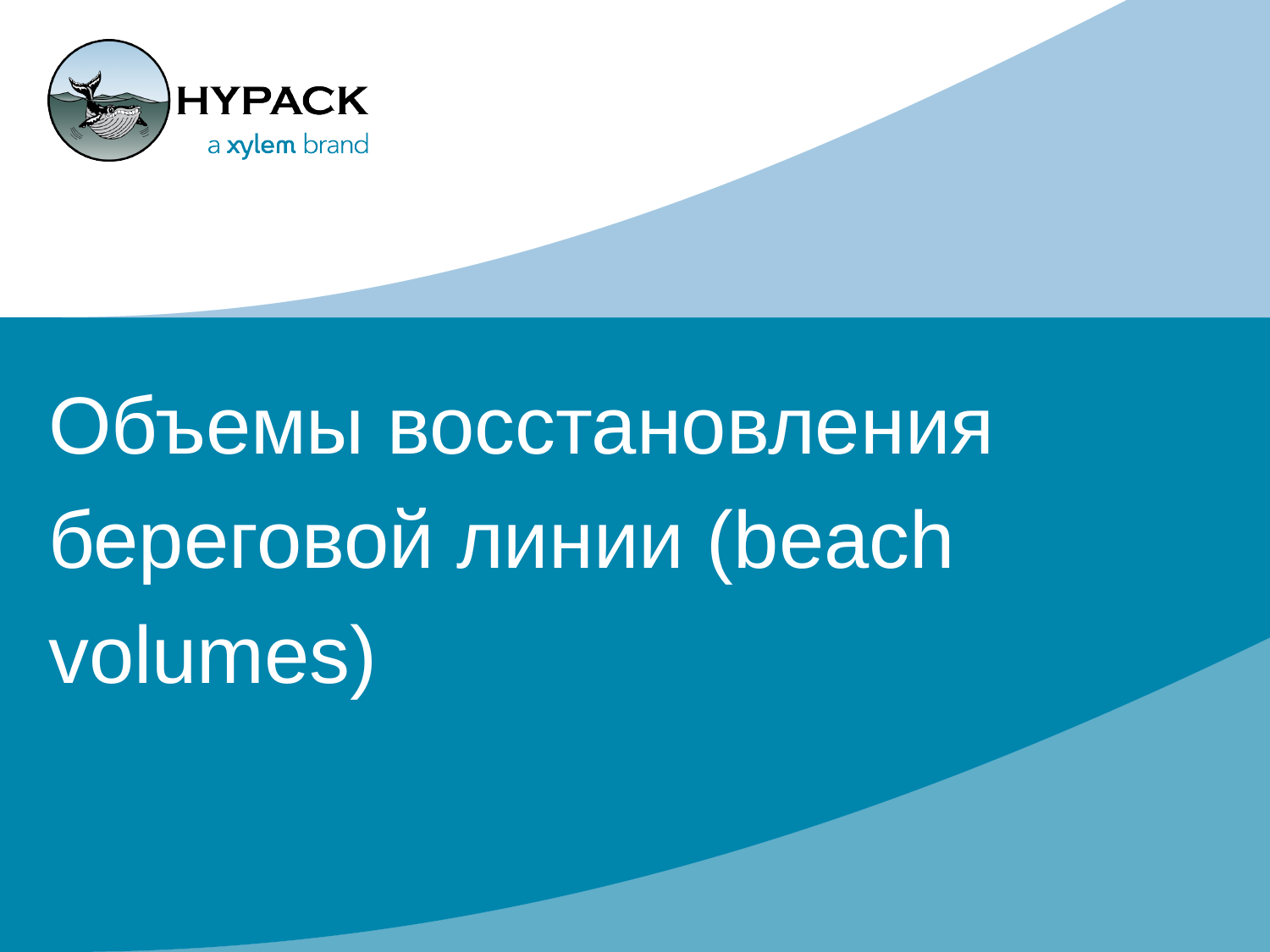

# Объемы восстановления береговой линии (beach volumes)